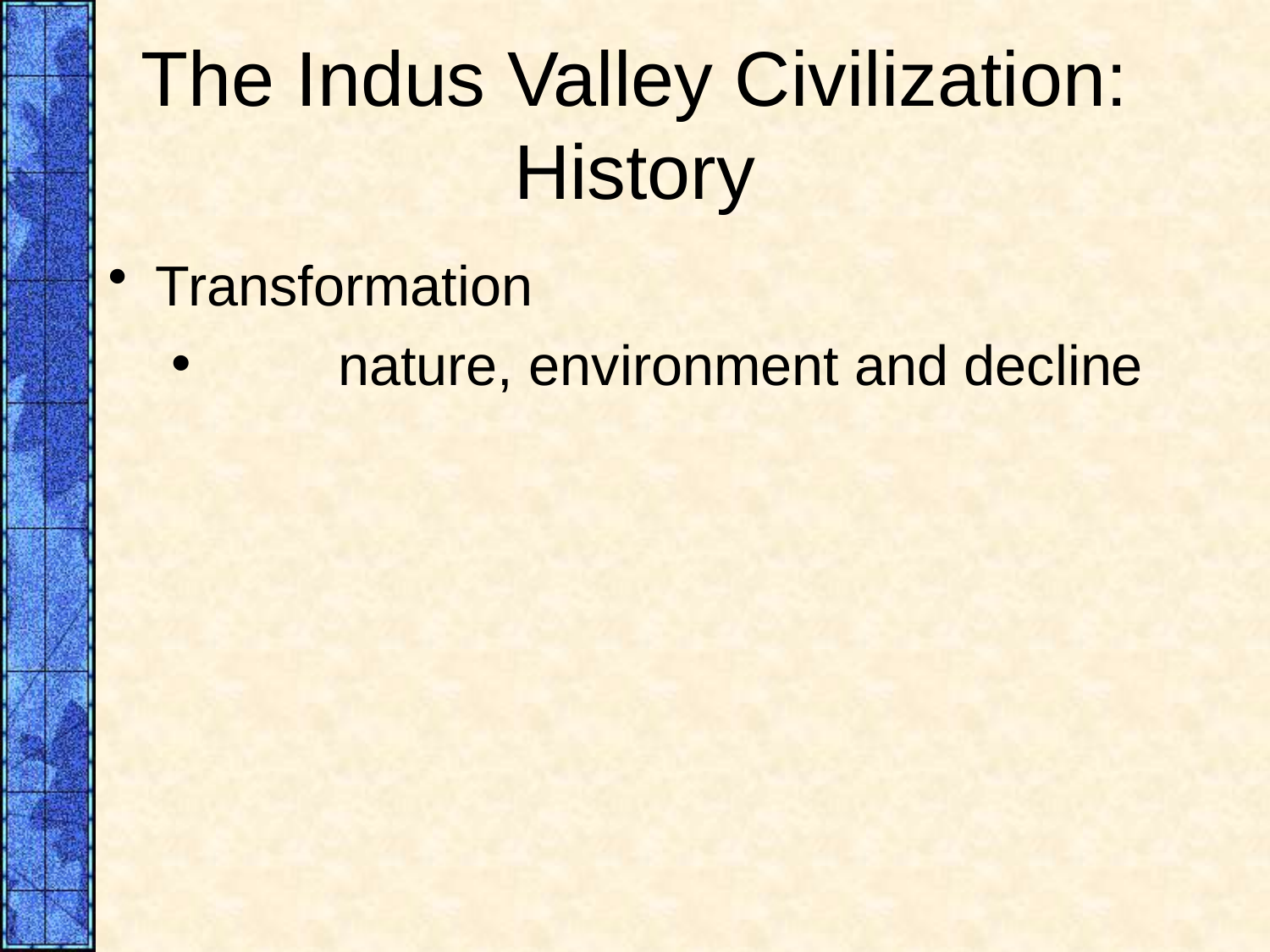

# The Indus Valley Civilization: History
Transformation
	nature, environment and decline